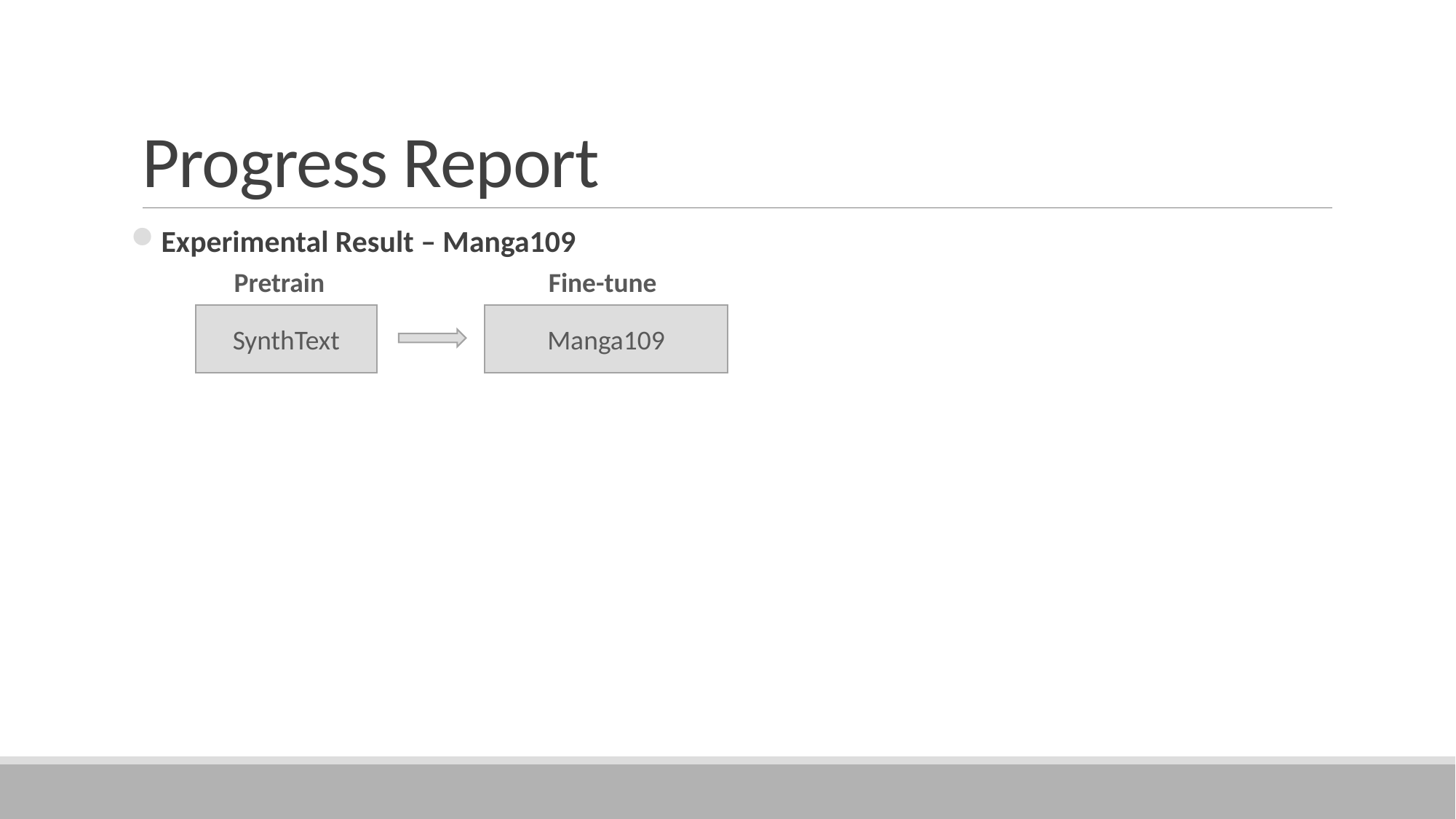

# Progress Report
Experimental Result – Manga109

Pretrain
Fine-tune
SynthText
Manga109